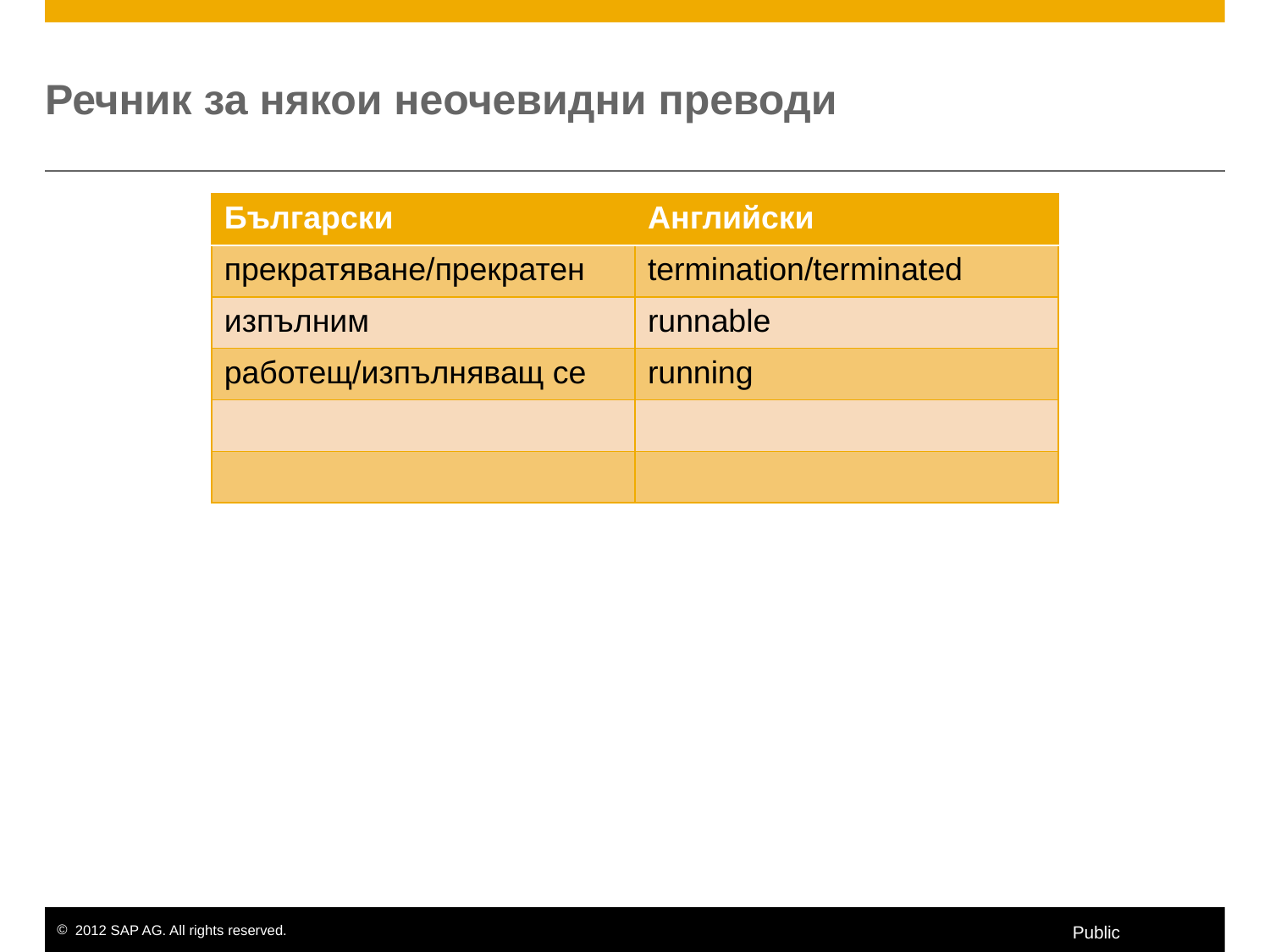

# Речник за някои неочевидни преводи
| Български | Английски |
| --- | --- |
| прекратяване/прекратен | termination/terminated |
| изпълним | runnable |
| работещ/изпълняващ се | running |
|  |  |
|  |  |